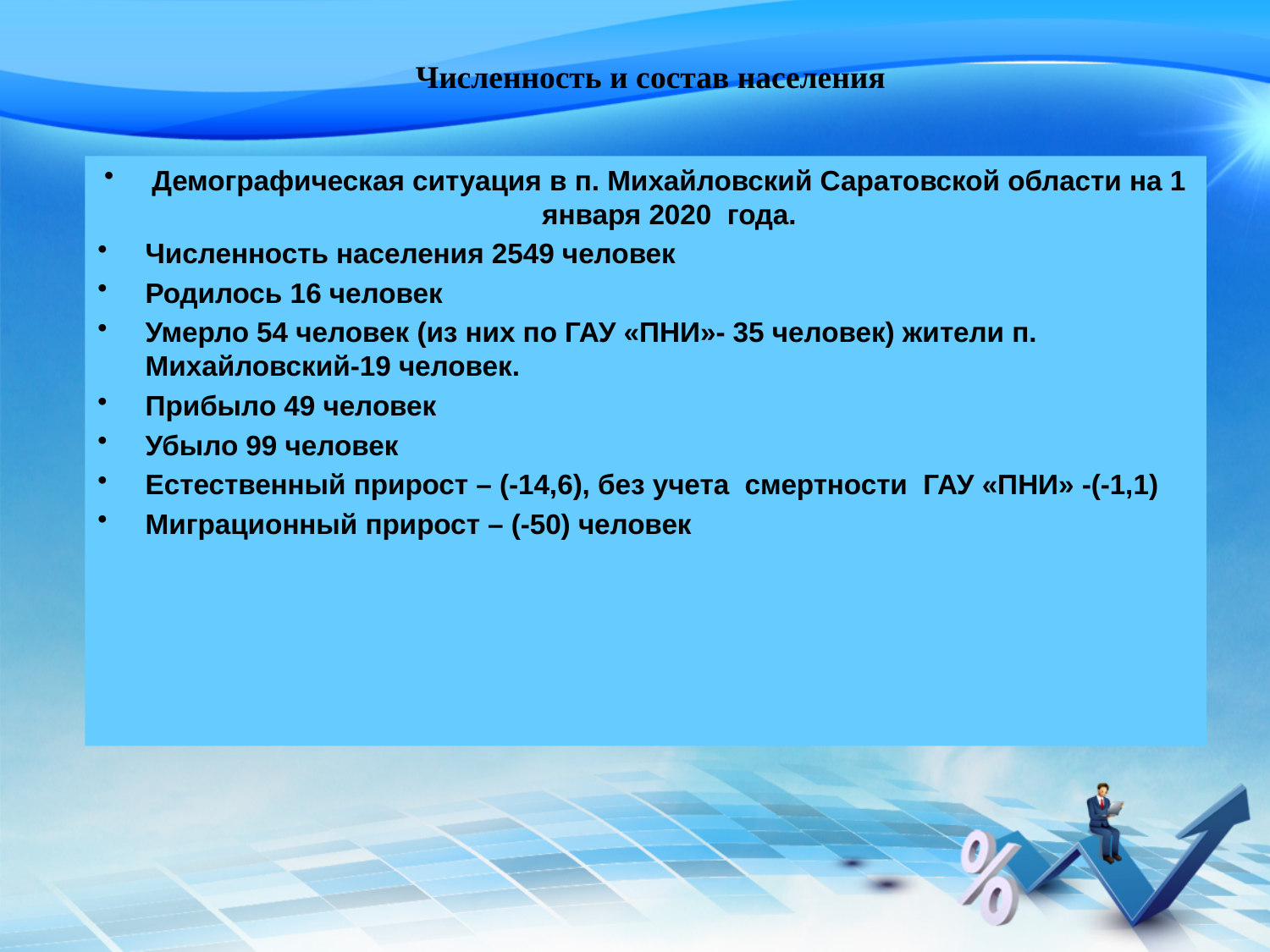

# Численность и состав населения
Демографическая ситуация в п. Михайловский Саратовской области на 1 января 2020  года.
Численность населения 2549 человек
Родилось 16 человек
Умерло 54 человек (из них по ГАУ «ПНИ»- 35 человек) жители п. Михайловский-19 человек.
Прибыло 49 человек
Убыло 99 человек
Естественный прирост – (-14,6), без учета  смертности  ГАУ «ПНИ» -(-1,1)
Миграционный прирост – (-50) человек